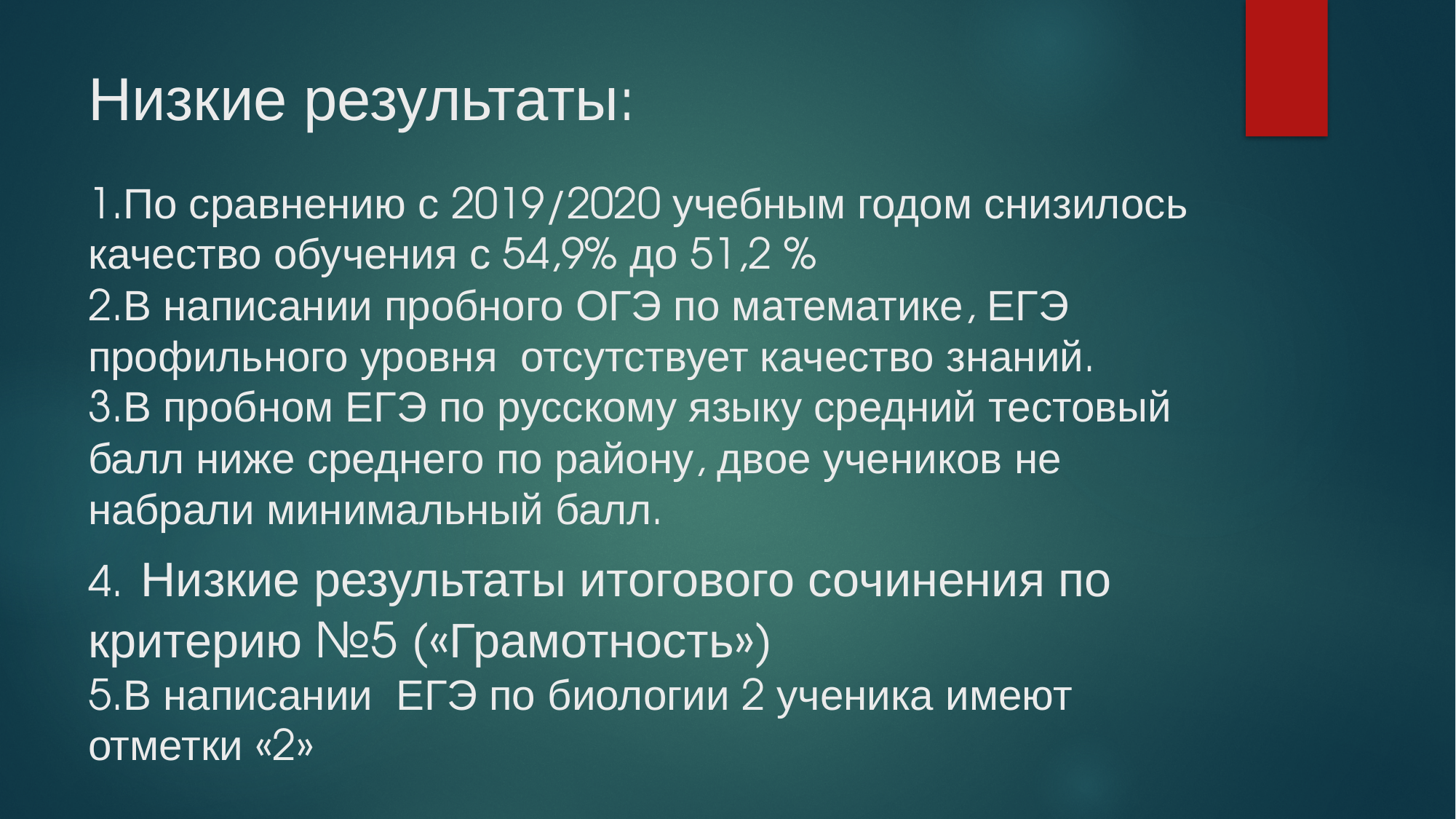

# Низкие результаты: 1.По сравнению с 2019/2020 учебным годом снизилось качество обучения с 54,9% до 51,2 % 2.В написании пробного ОГЭ по математике, ЕГЭ профильного уровня  отсутствует качество знаний. 3.В пробном ЕГЭ по русскому языку средний тестовый балл ниже среднего по району, двое учеников не набрали минимальный балл. 4. Низкие результаты итогового сочинения по критерию №5 («Грамотность») 5.В написании  ЕГЭ по биологии 2 ученика имеют отметки «2»